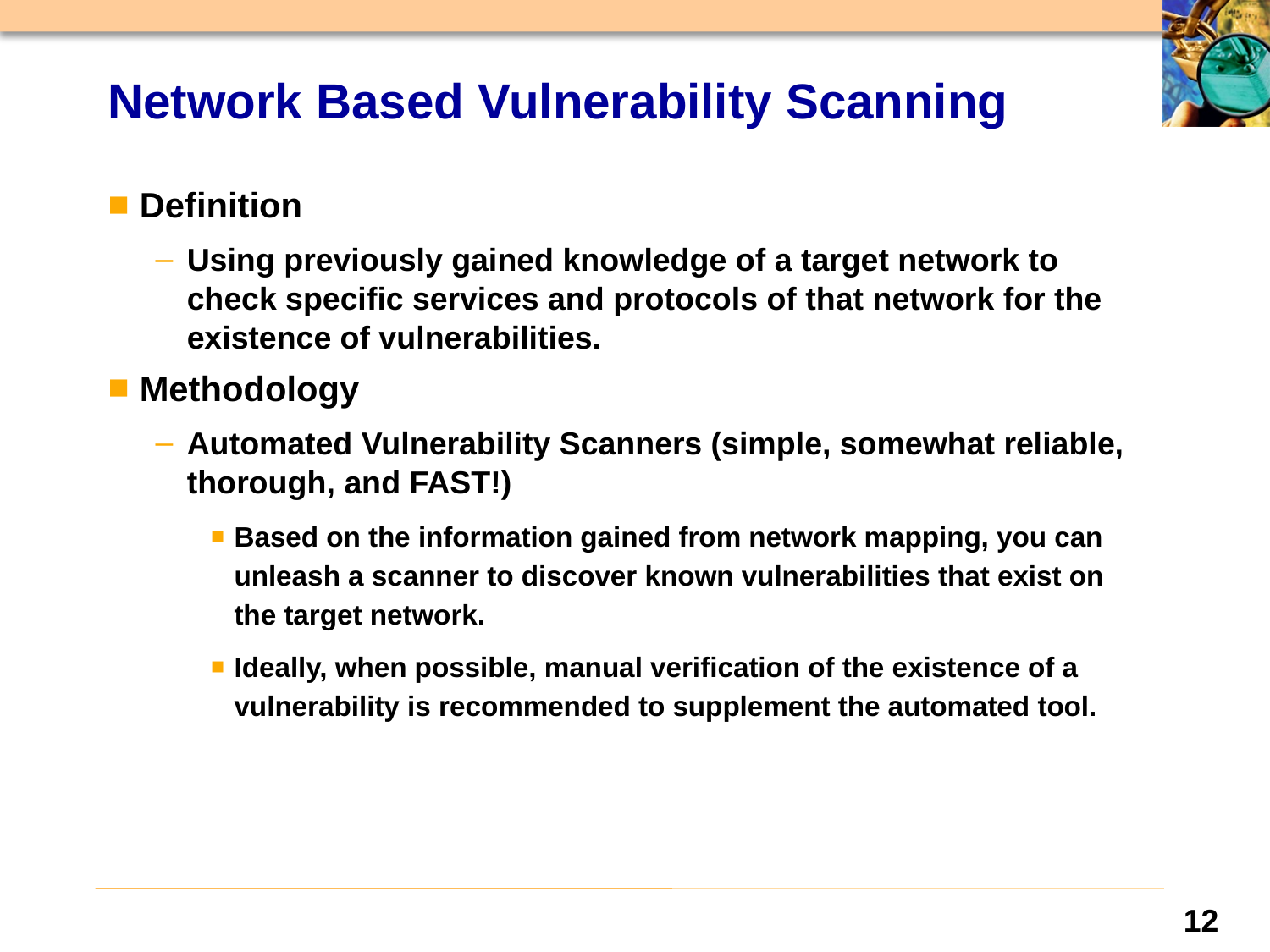

# Network Based Vulnerability Scanning
Definition
Using previously gained knowledge of a target network to check specific services and protocols of that network for the existence of vulnerabilities.
Methodology
Automated Vulnerability Scanners (simple, somewhat reliable, thorough, and FAST!)
Based on the information gained from network mapping, you can unleash a scanner to discover known vulnerabilities that exist on the target network.
Ideally, when possible, manual verification of the existence of a vulnerability is recommended to supplement the automated tool.